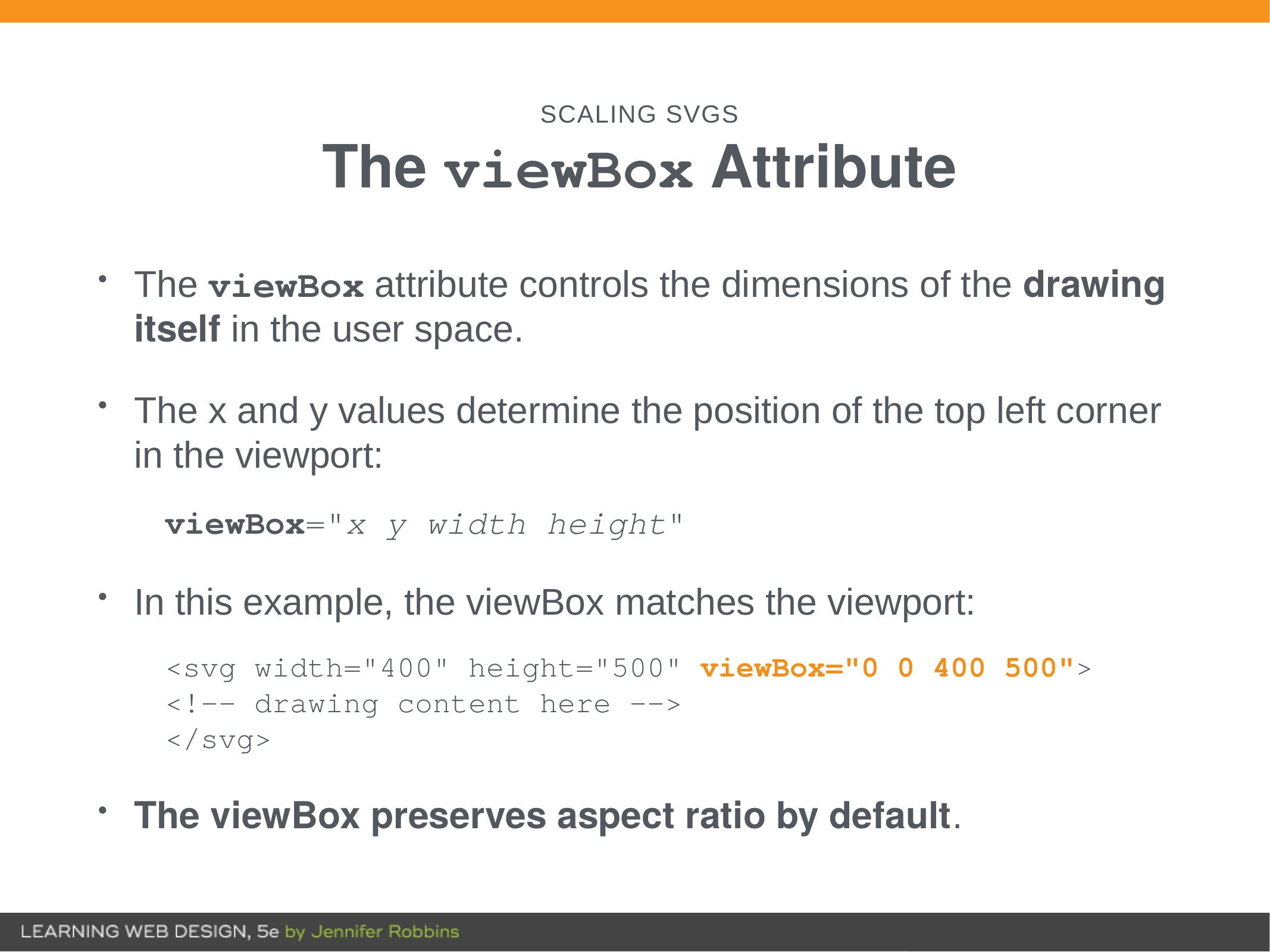

# SCALING SVGS
The viewBox Attribute
The viewBox attribute controls the dimensions of the drawing itself in the user space.
The x and y values determine the position of the top left corner in the viewport:
viewBox="x y width height"
In this example, the viewBox matches the viewport:
<svg width="400" height="500" viewBox="0 0 400 500">
<!-- drawing content here -->
</svg>
The viewBox preserves aspect ratio by default.